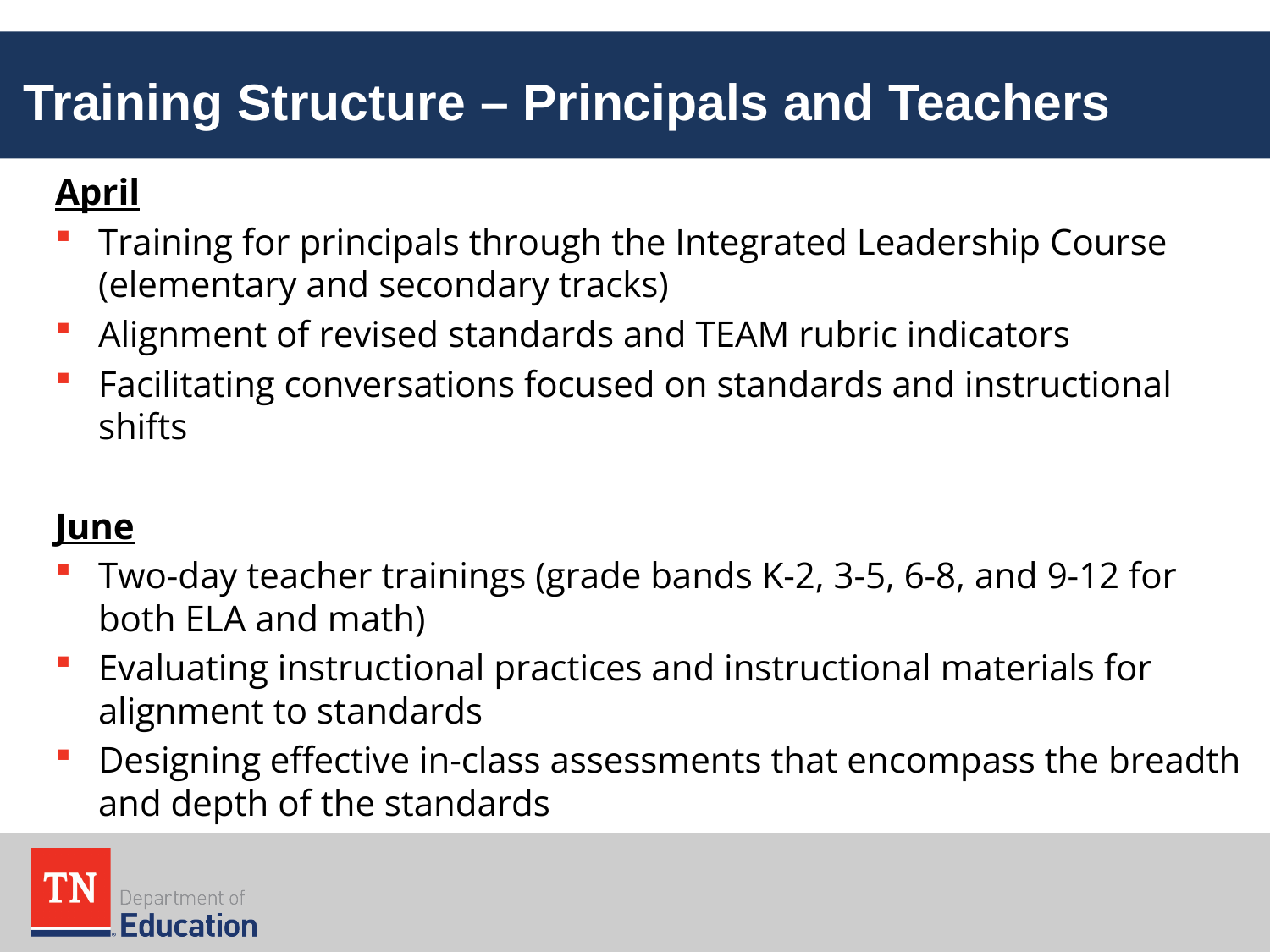

# Training Structure – Principals and Teachers
April
Training for principals through the Integrated Leadership Course (elementary and secondary tracks)
Alignment of revised standards and TEAM rubric indicators
Facilitating conversations focused on standards and instructional shifts

June
Two-day teacher trainings (grade bands K-2, 3-5, 6-8, and 9-12 for both ELA and math)
Evaluating instructional practices and instructional materials for alignment to standards
Designing effective in-class assessments that encompass the breadth and depth of the standards